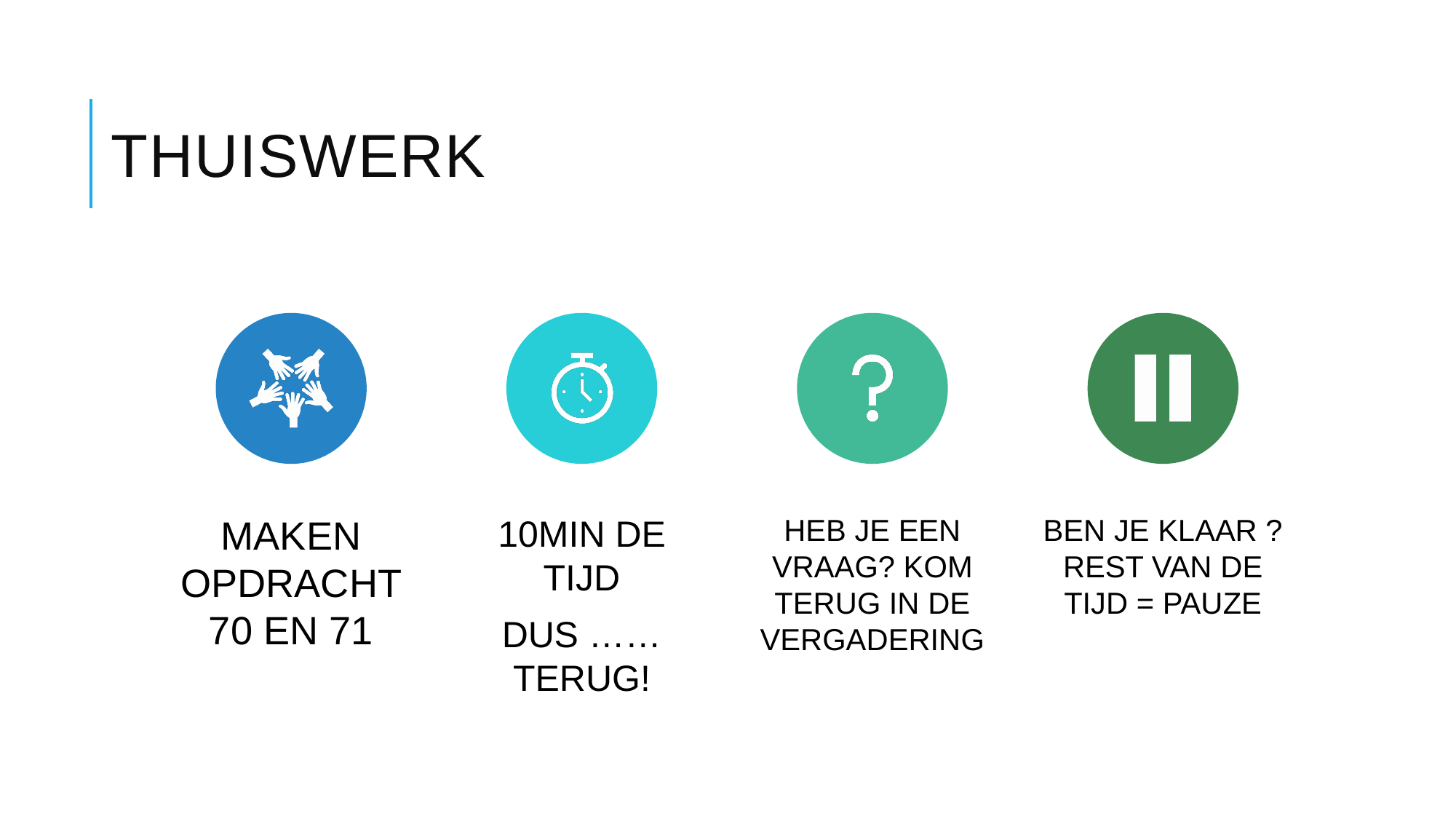

# Thuiswerk
Maken opdracht 70 en 71
10min de tijd
Dus …… terug!
Heb je een vraag? Kom terug in de vergadering
Ben je klaar ? Rest van de tijd = pauze